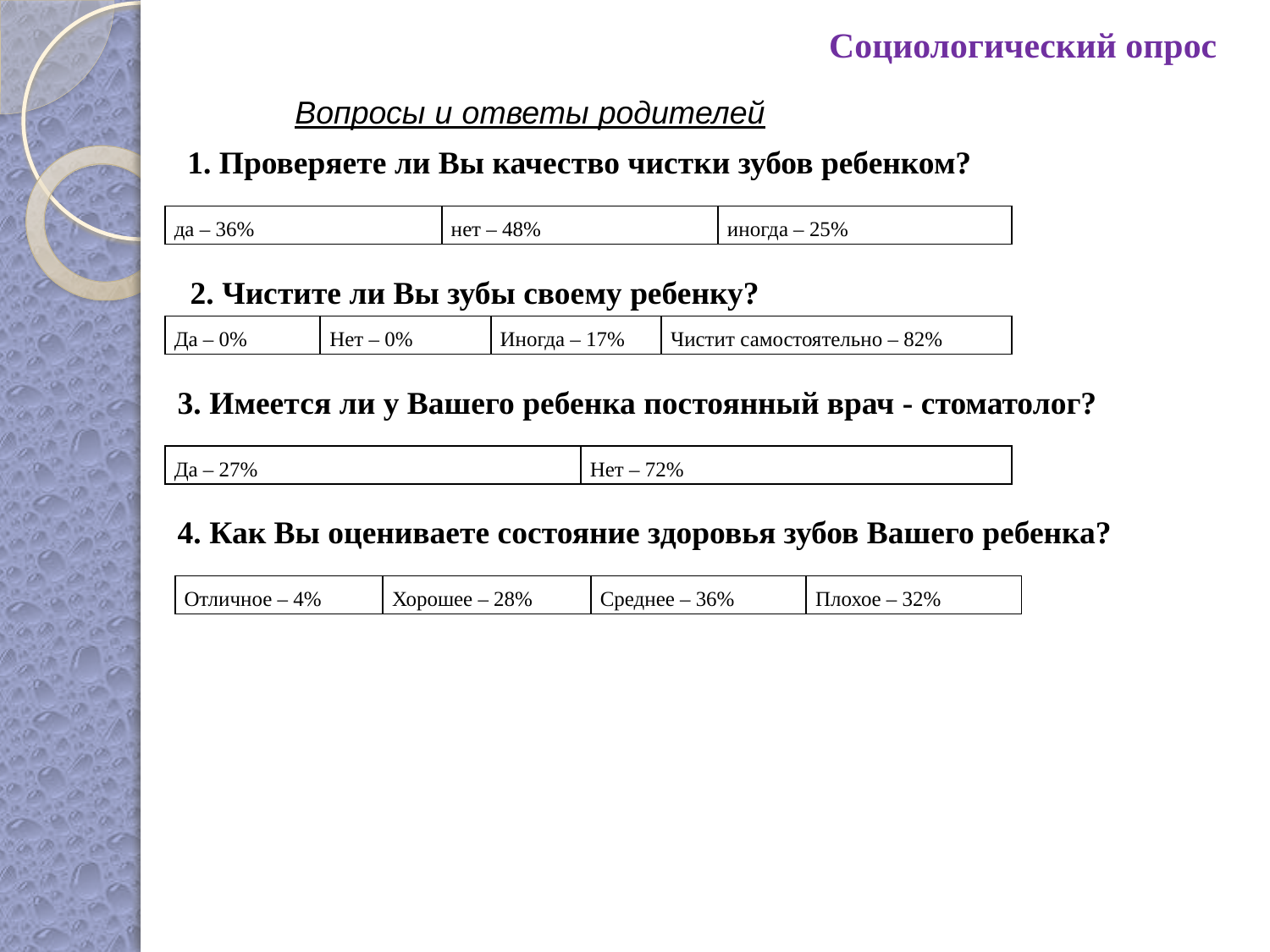

Социологический опрос
Вопросы и ответы родителей
1. Проверяете ли Вы качество чистки зубов ребенком?
| да – 36% | нет – 48% | иногда – 25% |
| --- | --- | --- |
2. Чистите ли Вы зубы своему ребенку?
| Да – 0% | Нет – 0% | Иногда – 17% | Чистит самостоятельно – 82% |
| --- | --- | --- | --- |
3. Имеется ли у Вашего ребенка постоянный врач - стоматолог?
| Да – 27% | Нет – 72% |
| --- | --- |
4. Как Вы оцениваете состояние здоровья зубов Вашего ребенка?
| Отличное – 4% | Хорошее – 28% | Среднее – 36% | Плохое – 32% |
| --- | --- | --- | --- |